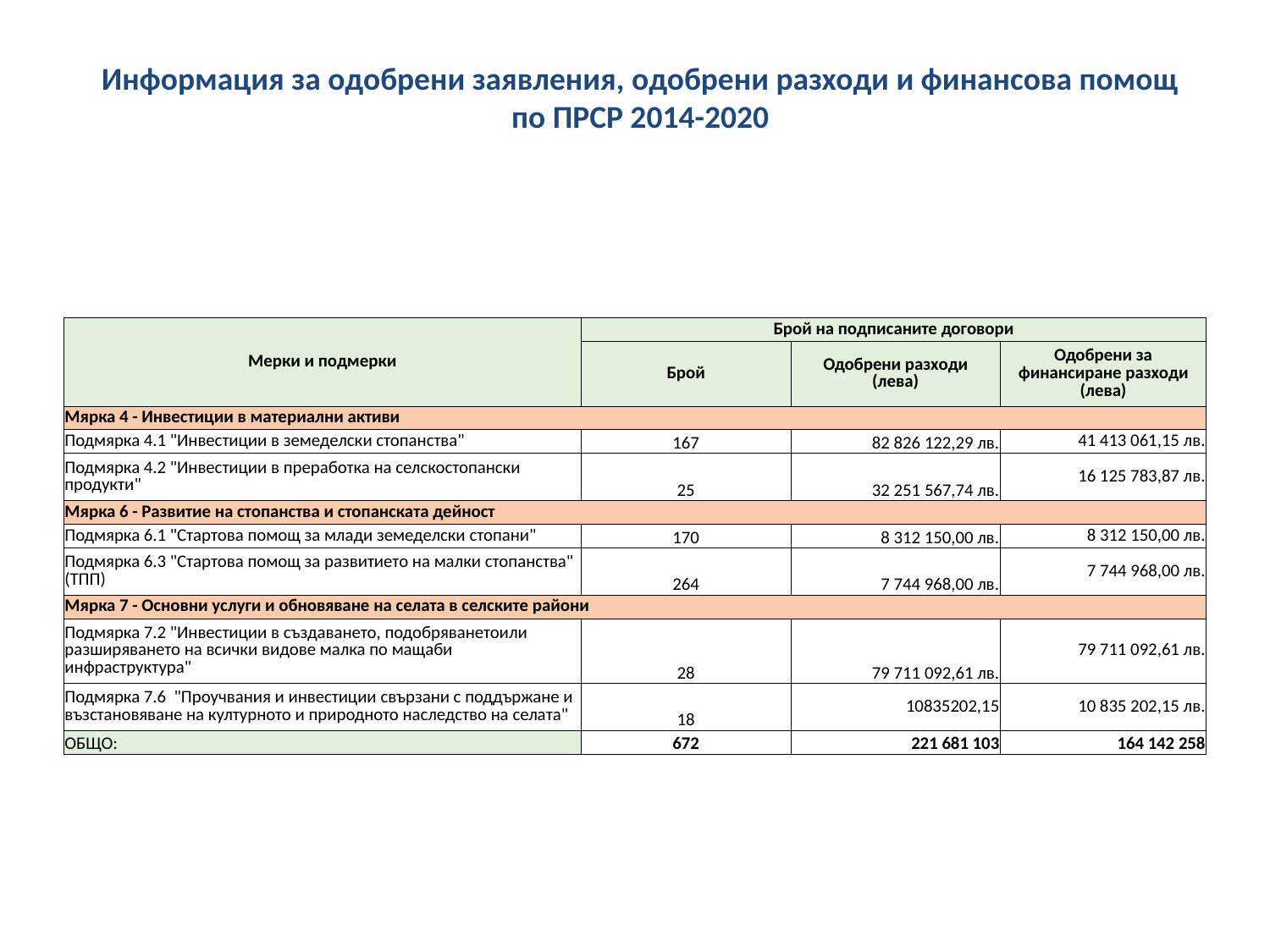

Информация за одобрени заявления, одобрени разходи и финансова помощ по ПРСР 2014-2020
| Мерки и подмерки | Брой на подписаните договори |  |  |
| --- | --- | --- | --- |
|  | Брой | Одобрени разходи (лева) | Одобрени за финансиране разходи (лева) |
| Мярка 4 - Инвестиции в материални активи |  |  |  |
| Подмярка 4.1 "Инвестиции в земеделски стопанства" | 167 | 82 826 122,29 лв. | 41 413 061,15 лв. |
| Подмярка 4.2 "Инвестиции в преработка на селскостопански продукти" | 25 | 32 251 567,74 лв. | 16 125 783,87 лв. |
| Мярка 6 - Развитие на стопанства и стопанската дейност |  |  |  |
| Подмярка 6.1 "Стартова помощ за млади земеделски стопани" | 170 | 8 312 150,00 лв. | 8 312 150,00 лв. |
| Подмярка 6.3 "Стартова помощ за развитието на малки стопанства" (ТПП) | 264 | 7 744 968,00 лв. | 7 744 968,00 лв. |
| Мярка 7 - Основни услуги и обновяване на селата в селските райони |  |  |  |
| Подмярка 7.2 "Инвестиции в създаването, подобряванетоили разширяването на всички видове малка по мащаби инфраструктура" | 28 | 79 711 092,61 лв. | 79 711 092,61 лв. |
| Подмярка 7.6 "Проучвания и инвестиции свързани с поддържане и възстановяване на културното и природното наследство на селата" | 18 | 10835202,15 | 10 835 202,15 лв. |
| ОБЩО: | 672 | 221 681 103 | 164 142 258 |